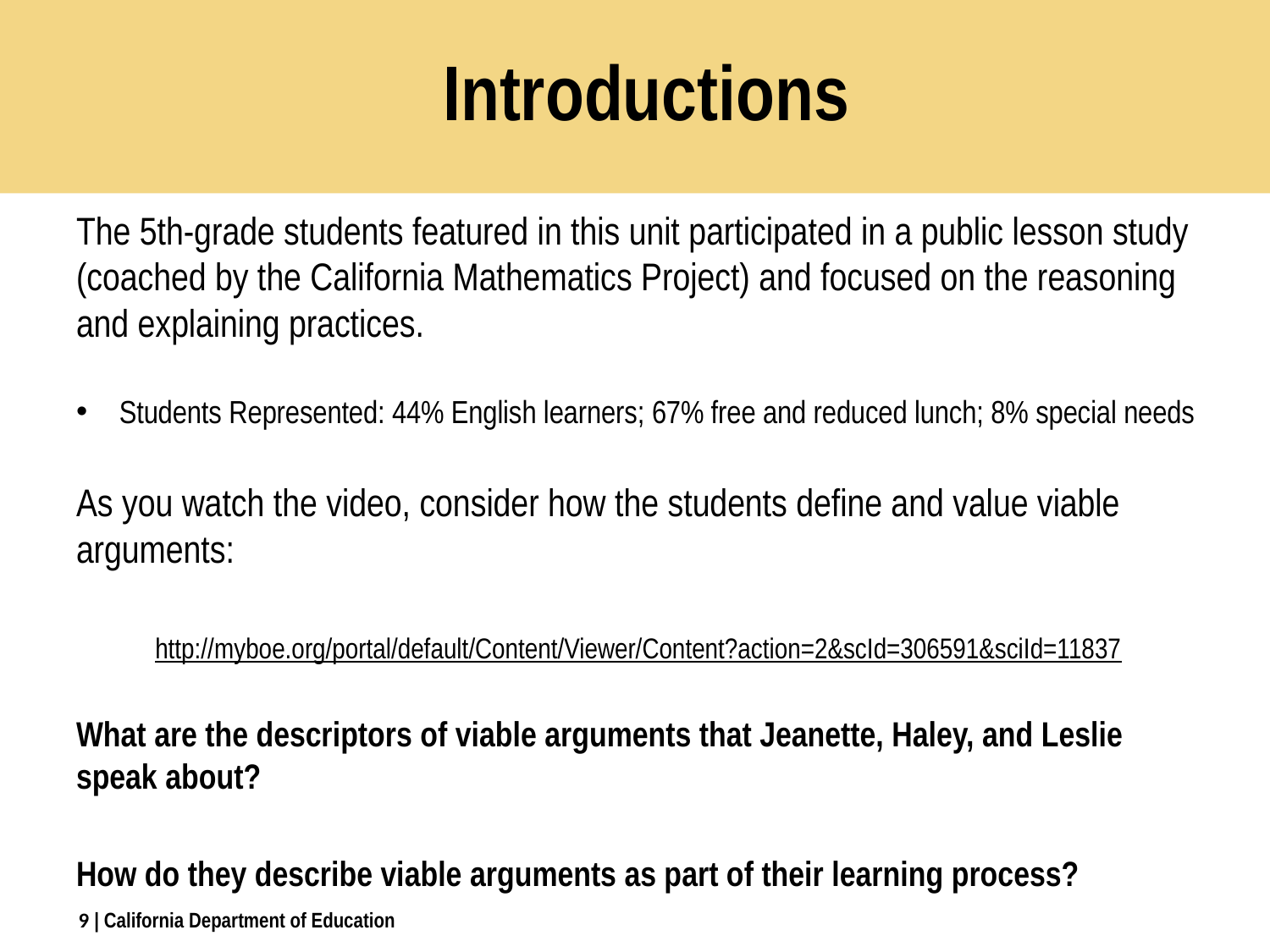

# Introductions
The 5th-grade students featured in this unit participated in a public lesson study (coached by the California Mathematics Project) and focused on the reasoning and explaining practices.

Students Represented: 44% English learners; 67% free and reduced lunch; 8% special needs

As you watch the video, consider how the students define and value viable arguments:

http://myboe.org/portal/default/Content/Viewer/Content?action=2&scId=306591&sciId=11837

What are the descriptors of viable arguments that Jeanette, Haley, and Leslie speak about?

How do they describe viable arguments as part of their learning process?
9
| California Department of Education